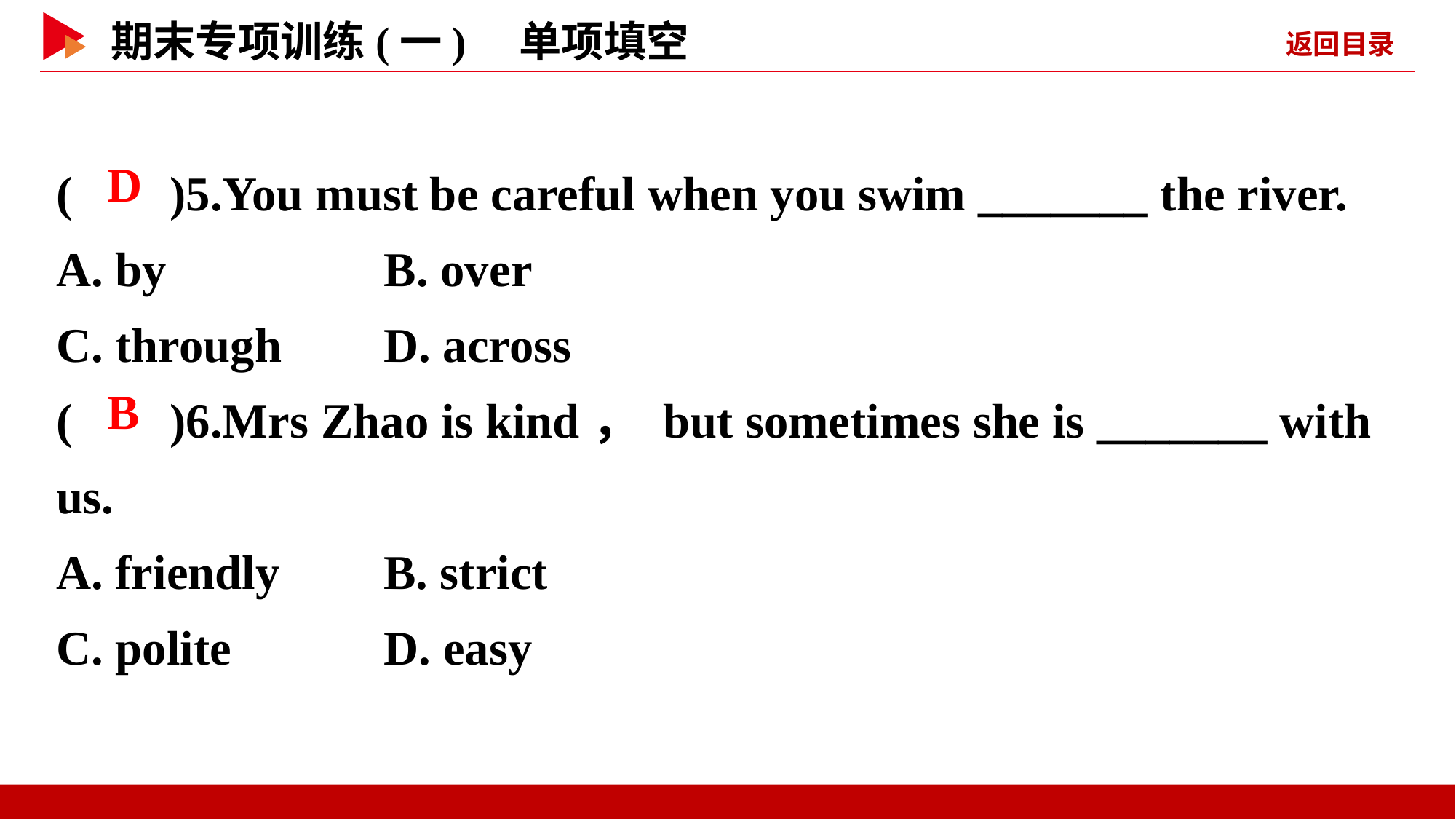

(        )5.You must be careful when you swim _______ the river.
A. by	         B. over
C. through	D. across
(        )6.Mrs Zhao is kind， but sometimes she is _______ with us.
A. friendly	B. strict
C. polite	         D. easy
   D
   B